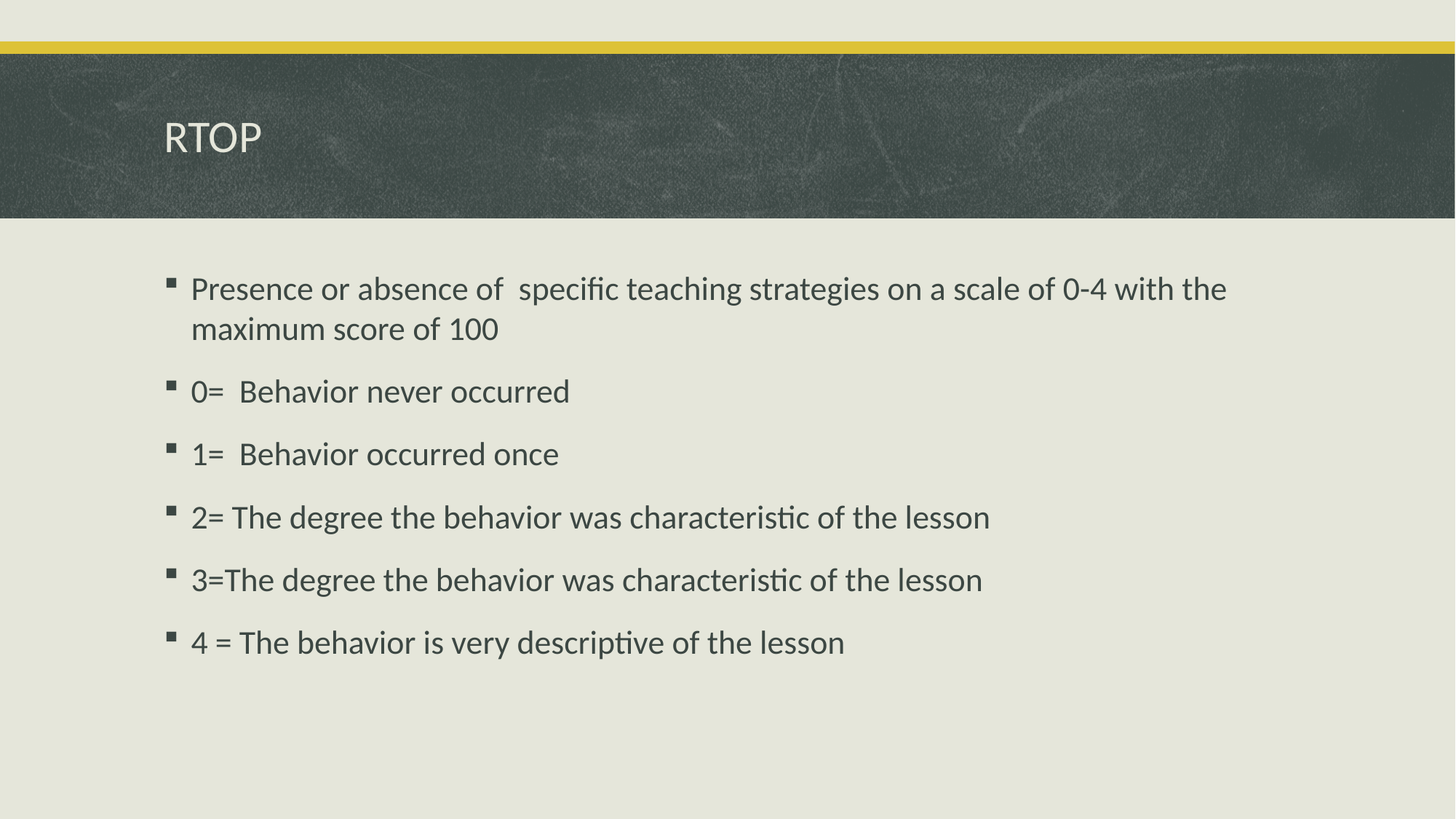

# RTOP
Presence or absence of  specific teaching strategies on a scale of 0-4 with the maximum score of 100
0=  Behavior never occurred
1=  Behavior occurred once
2= The degree the behavior was characteristic of the lesson
3=The degree the behavior was characteristic of the lesson
4 = The behavior is very descriptive of the lesson